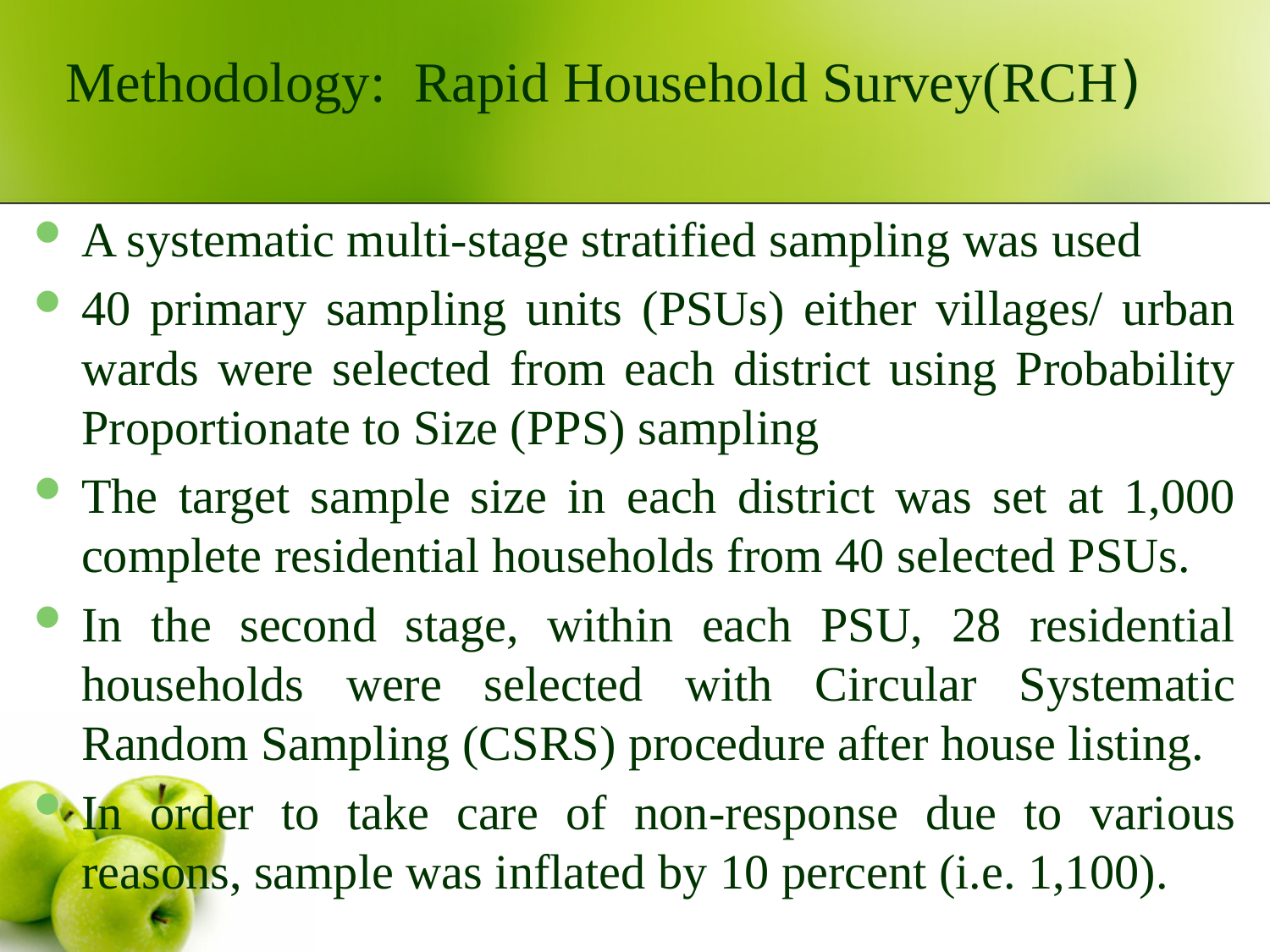

# Methodology:  Rapid Household Survey(RCH)
A systematic multi-stage stratified sampling was used
40 primary sampling units (PSUs) either villages/ urban wards were selected from each district using Probability Proportionate to Size (PPS) sampling
The target sample size in each district was set at 1,000 complete residential households from 40 selected PSUs.
In the second stage, within each PSU, 28 residential households were selected with Circular Systematic Random Sampling (CSRS) procedure after house listing.
In order to take care of non-response due to various reasons, sample was inflated by 10 percent (i.e. 1,100).